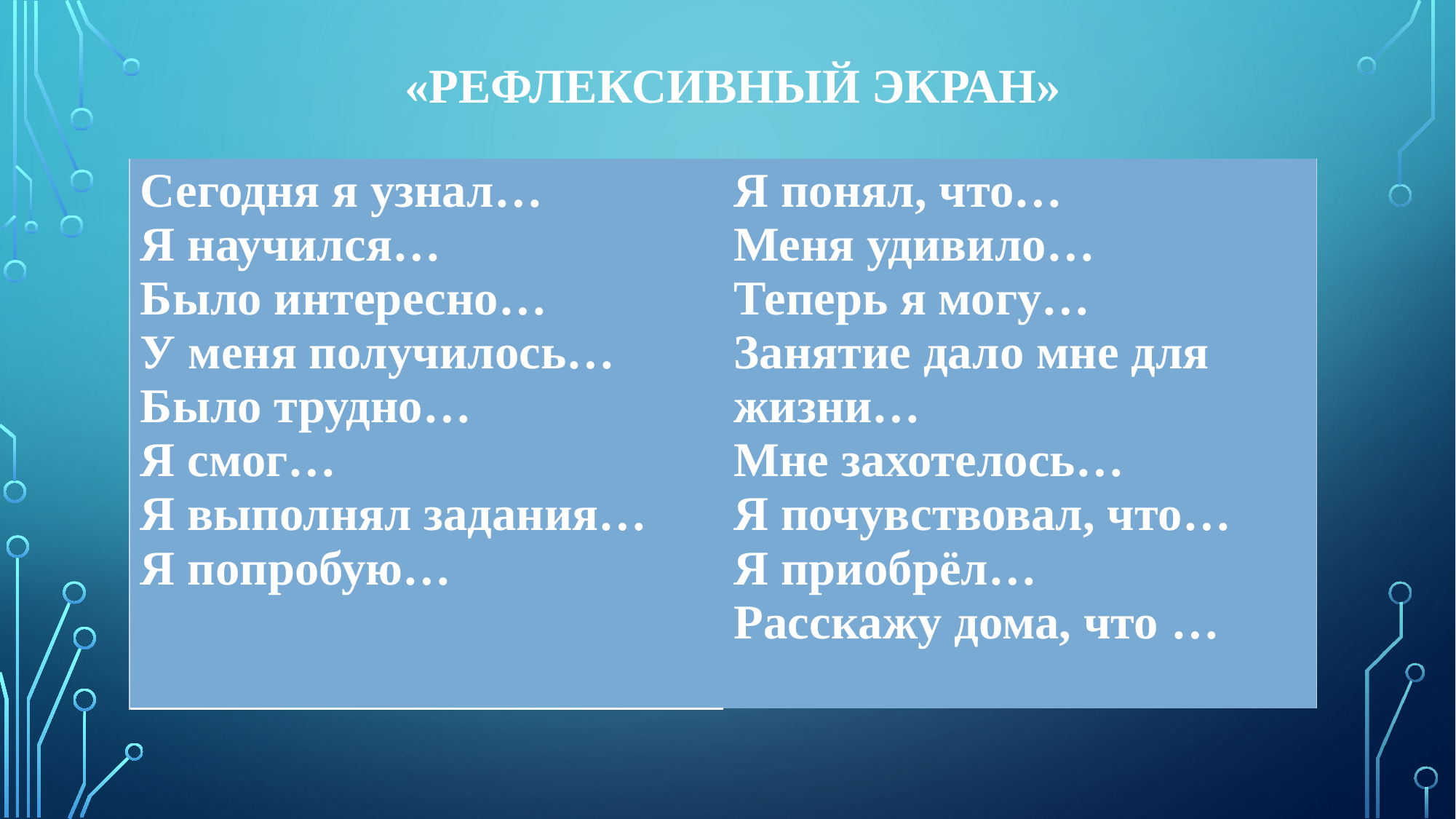

# «Рефлексивный экран»

| Сегодня я узнал… Я научился… Было интересно… У меня получилось… Было трудно… Я смог… Я выполнял задания… Я попробую… | Я понял, что… Меня удивило… Теперь я могу… Занятие дало мне для жизни… Мне захотелось… Я почувствовал, что… Я приобрёл… Расскажу дома, что … |
| --- | --- |